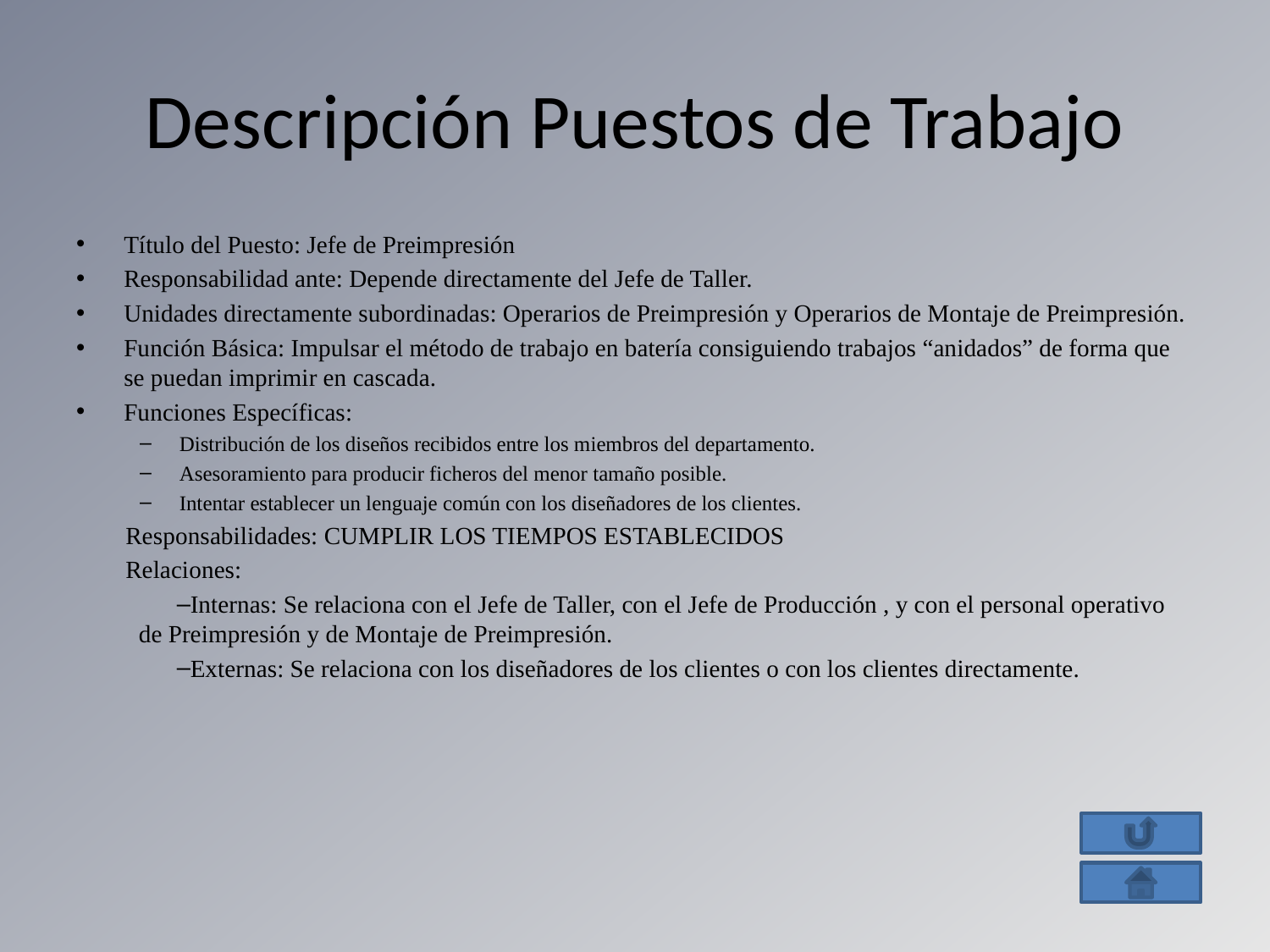

# Descripción Puestos de Trabajo
Título del Puesto: Jefe de Preimpresión
Responsabilidad ante: Depende directamente del Jefe de Taller.
Unidades directamente subordinadas: Operarios de Preimpresión y Operarios de Montaje de Preimpresión.
Función Básica: Impulsar el método de trabajo en batería consiguiendo trabajos “anidados” de forma que se puedan imprimir en cascada.
Funciones Específicas:
Distribución de los diseños recibidos entre los miembros del departamento.
Asesoramiento para producir ficheros del menor tamaño posible.
Intentar establecer un lenguaje común con los diseñadores de los clientes.
Responsabilidades: CUMPLIR LOS TIEMPOS ESTABLECIDOS
Relaciones:
Internas: Se relaciona con el Jefe de Taller, con el Jefe de Producción , y con el personal operativo de Preimpresión y de Montaje de Preimpresión.
Externas: Se relaciona con los diseñadores de los clientes o con los clientes directamente.